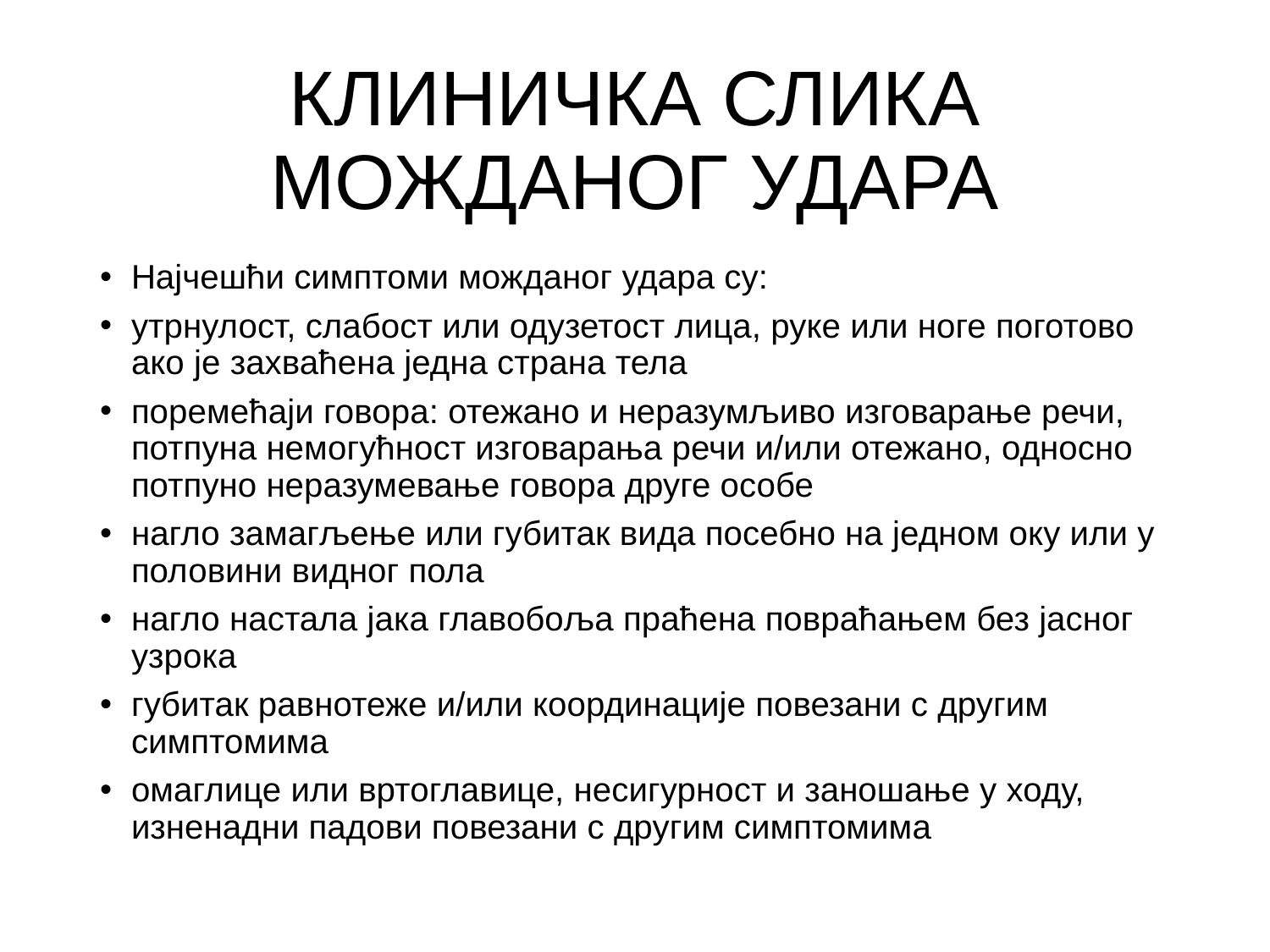

# КЛИНИЧКА СЛИКА МОЖДАНОГ УДАРА
Најчешћи симптоми можданог удара су:
утрнулост, слабост или одузетост лица, руке или ноге поготово ако је захваћена једна страна тела
поремећаји говора: отежано и неразумљиво изговарање речи, потпуна немогућност изговарања речи и/или отежано, односно потпуно неразумевање говора друге особе
нагло замагљење или губитак вида посебно на једном оку или у половини видног пола
нагло настала јака главобоља праћена повраћањем без јасног узрока
губитак равнотеже и/или координације повезани с другим симптомима
омаглице или вртоглавице, несигурност и заношање у ходу, изненадни падови повезани с другим симптомима